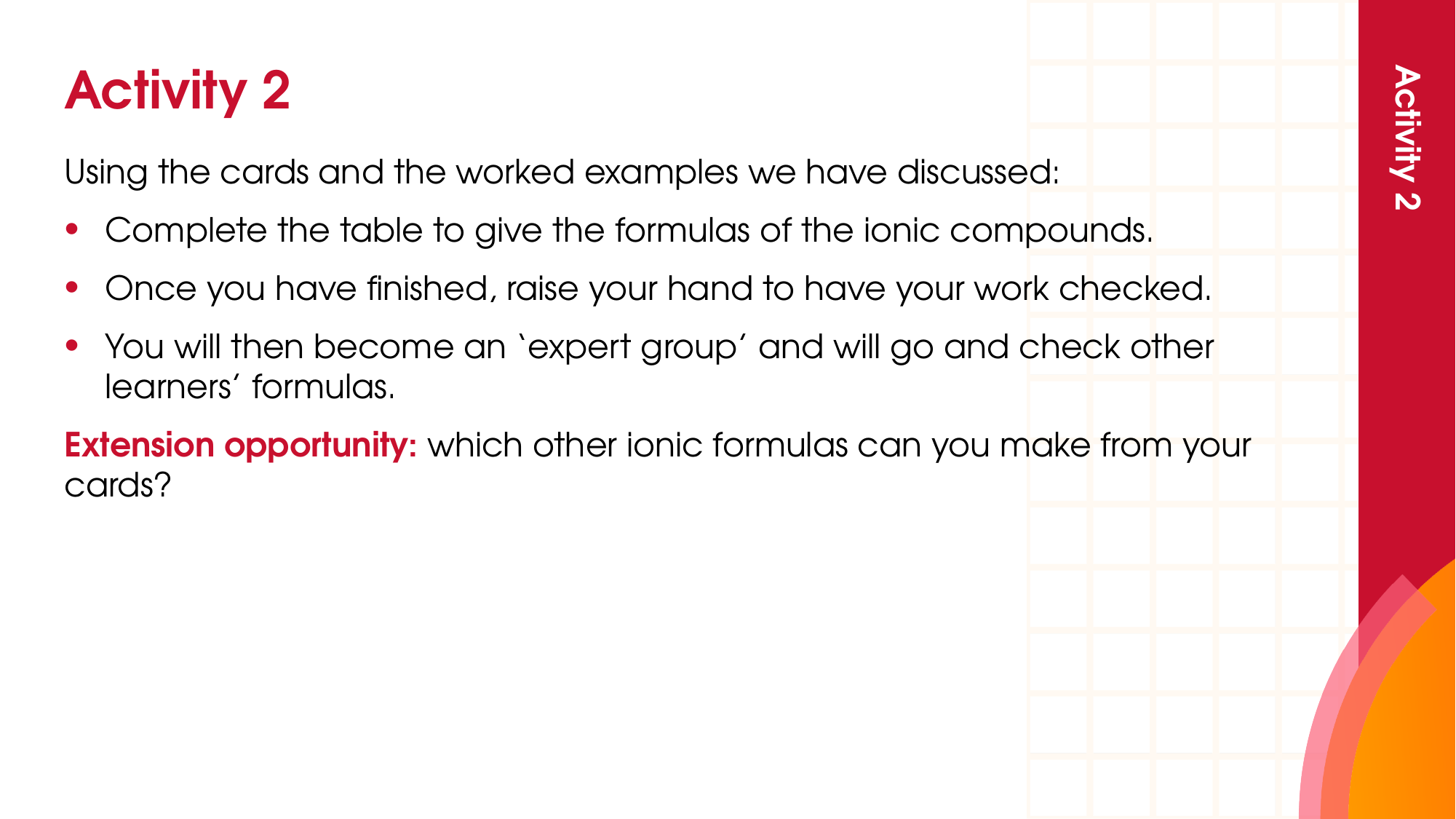

# Activity 2
Activity 2
Using the cards and the worked examples we have discussed:
Complete the table to give the formulas of the ionic compounds.
Once you have finished, raise your hand to have your work checked.
You will then become an ‘expert group’ and will go and check other learners’ formulas.
Extension opportunity: which other ionic formulas can you make from your cards?